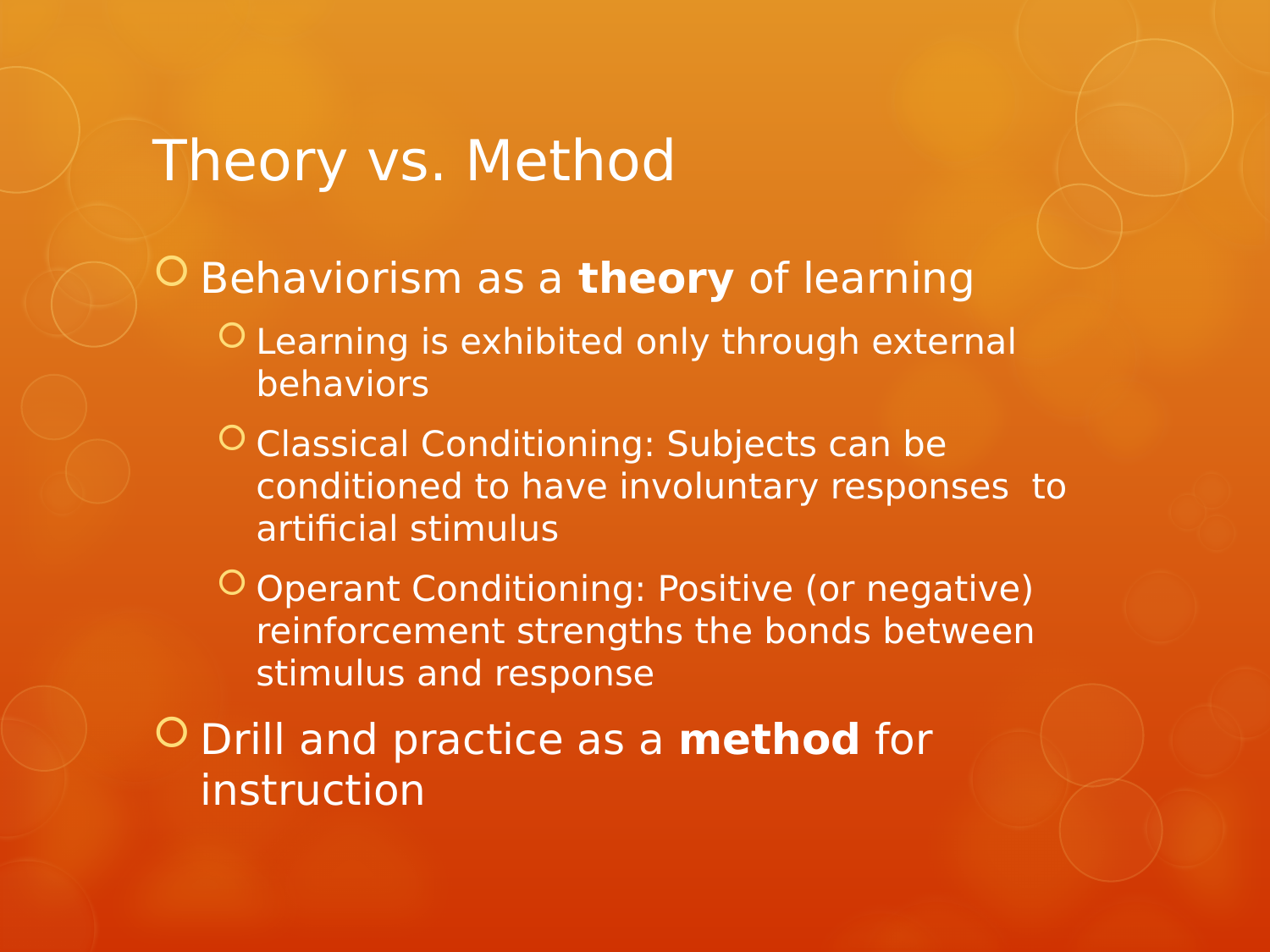

# Theory vs. Method
Behaviorism as a theory of learning
Learning is exhibited only through external behaviors
Classical Conditioning: Subjects can be conditioned to have involuntary responses  to artificial stimulus
Operant Conditioning: Positive (or negative) reinforcement strengths the bonds between stimulus and response
Drill and practice as a method for instruction